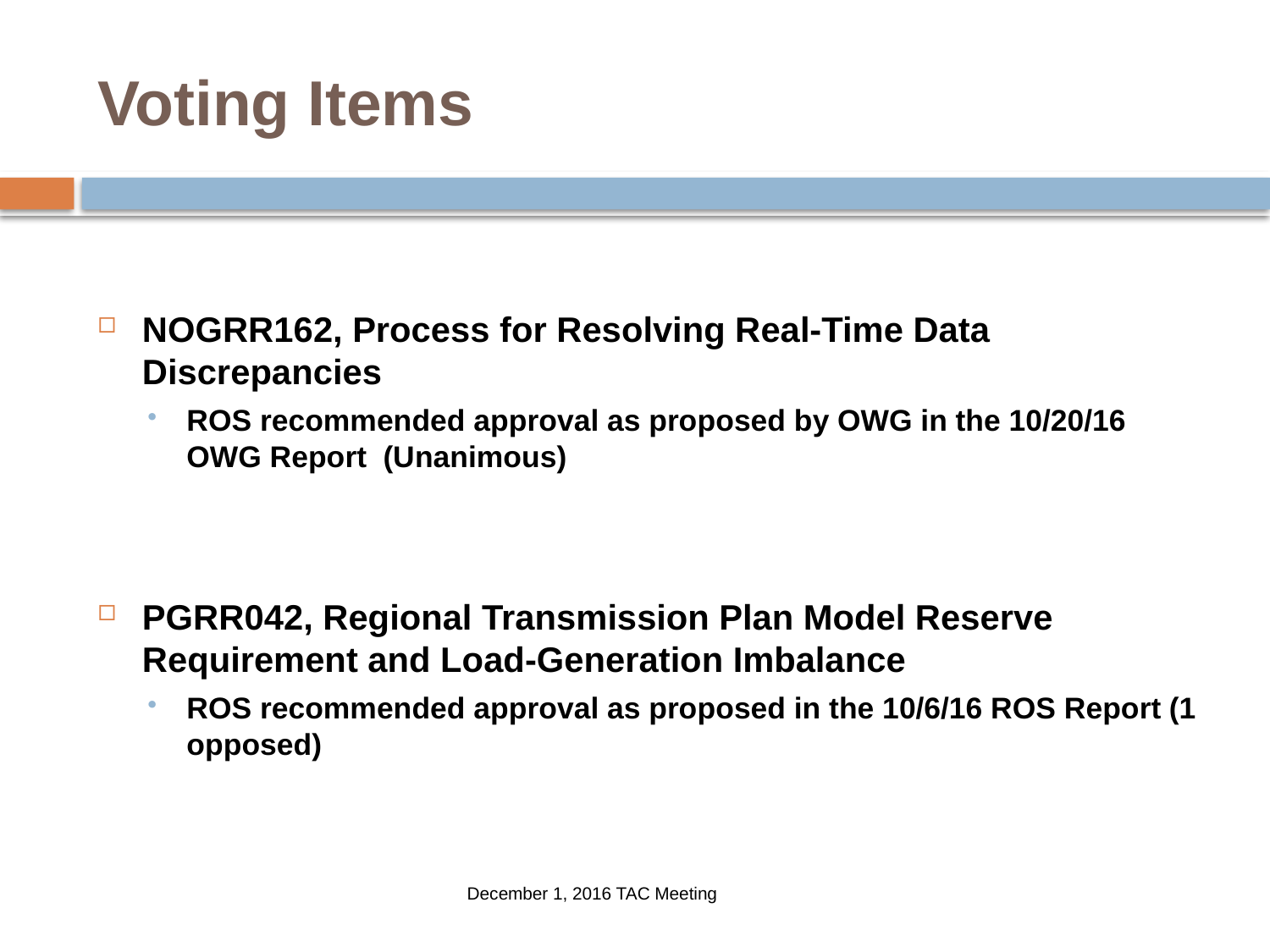

# Voting Items

NOGRR162, Process for Resolving Real-Time Data Discrepancies
ROS recommended approval as proposed by OWG in the 10/20/16 OWG Report  (Unanimous)

PGRR042, Regional Transmission Plan Model Reserve Requirement and Load-Generation Imbalance
ROS recommended approval as proposed in the 10/6/16 ROS Report (1 opposed)

 December 1, 2016 TAC Meeting